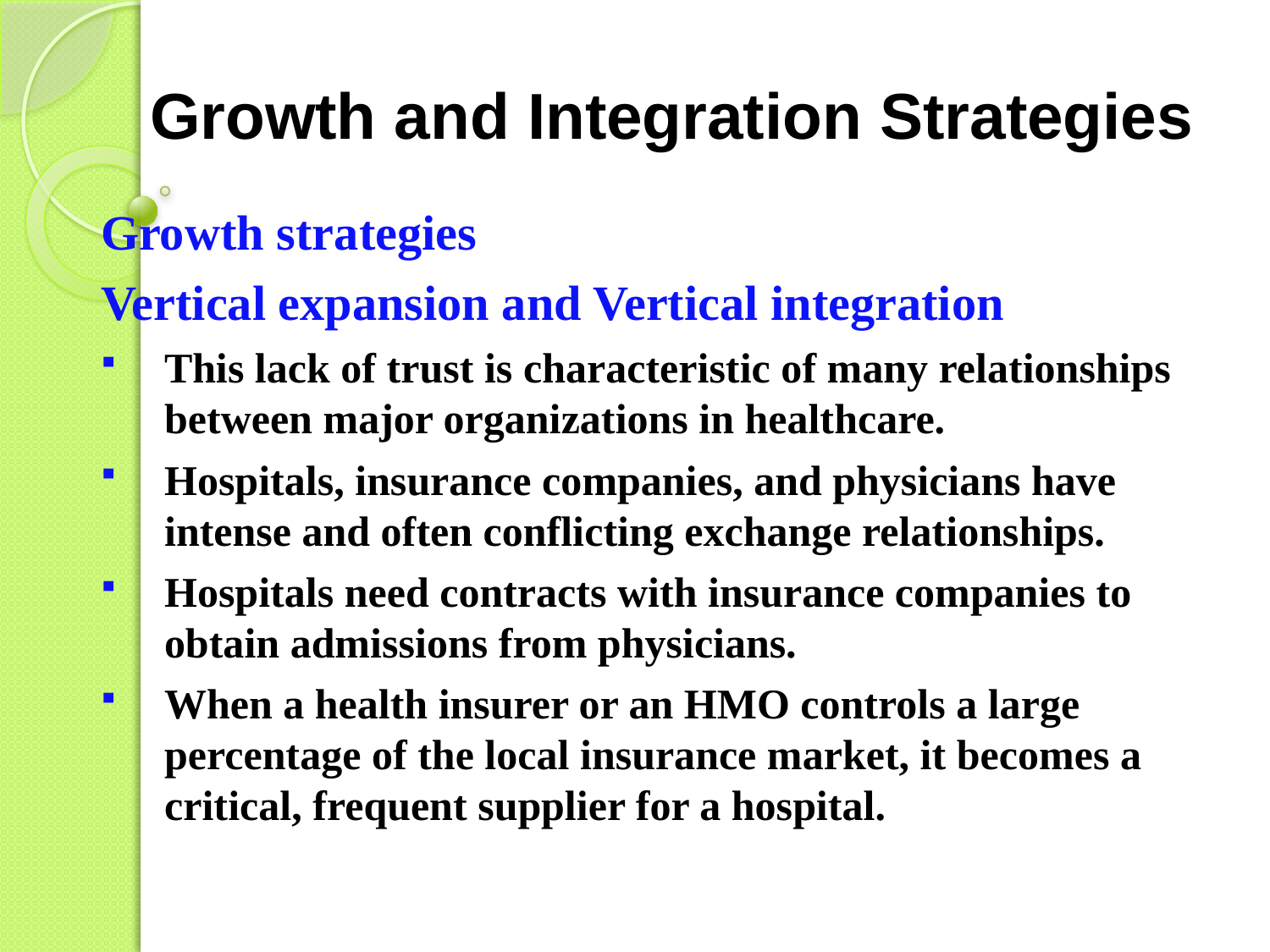

# Growth and Integration Strategies
Growth strategies
Vertical expansion and Vertical integration
This lack of trust is characteristic of many relationships between major organizations in healthcare.
Hospitals, insurance companies, and physicians have intense and often conflicting exchange relationships.
Hospitals need contracts with insurance companies to obtain admissions from physicians.
When a health insurer or an HMO controls a large percentage of the local insurance market, it becomes a critical, frequent supplier for a hospital.